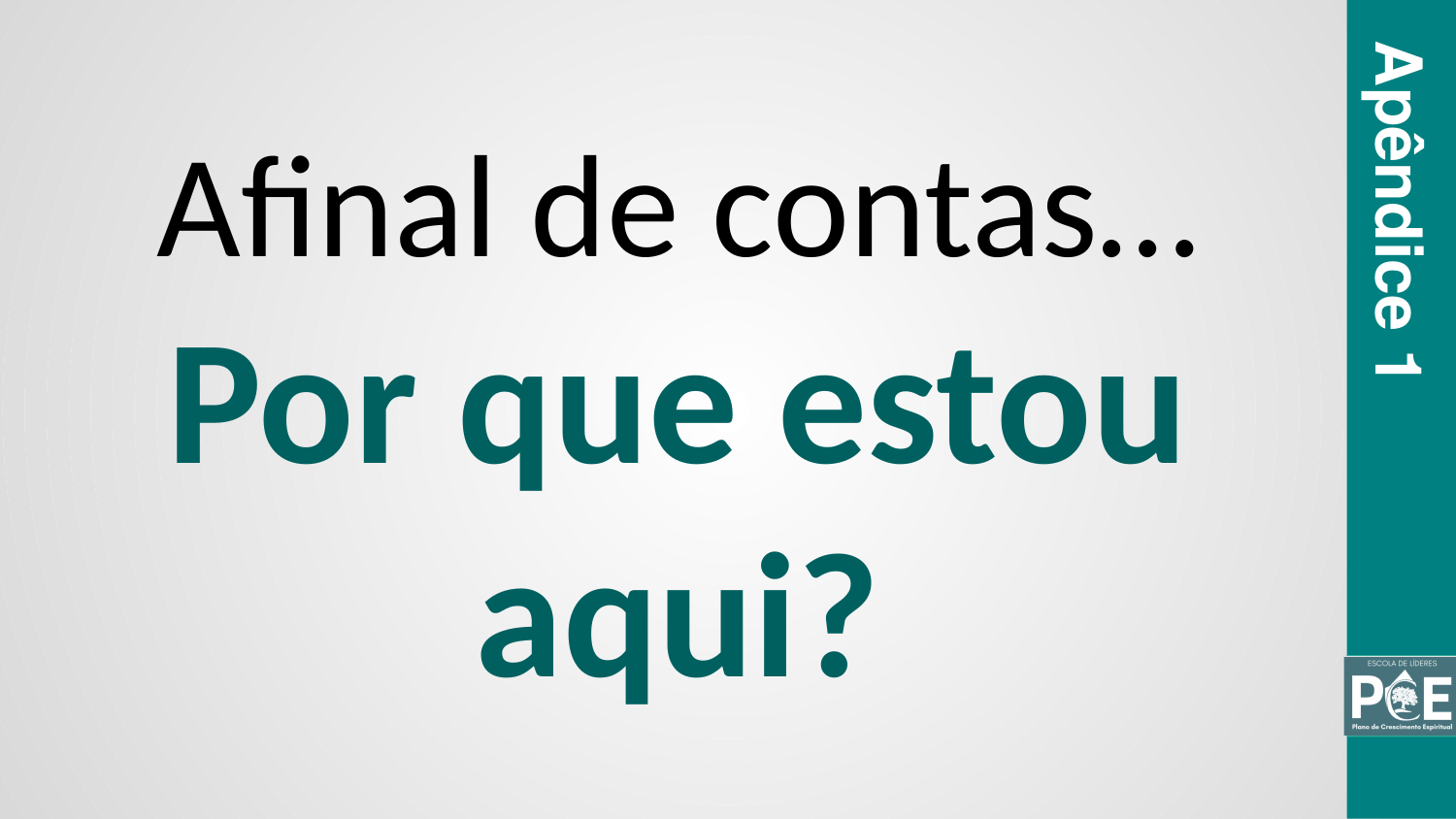

Afinal de contas…
Por que estou aqui?
Apêndice 1